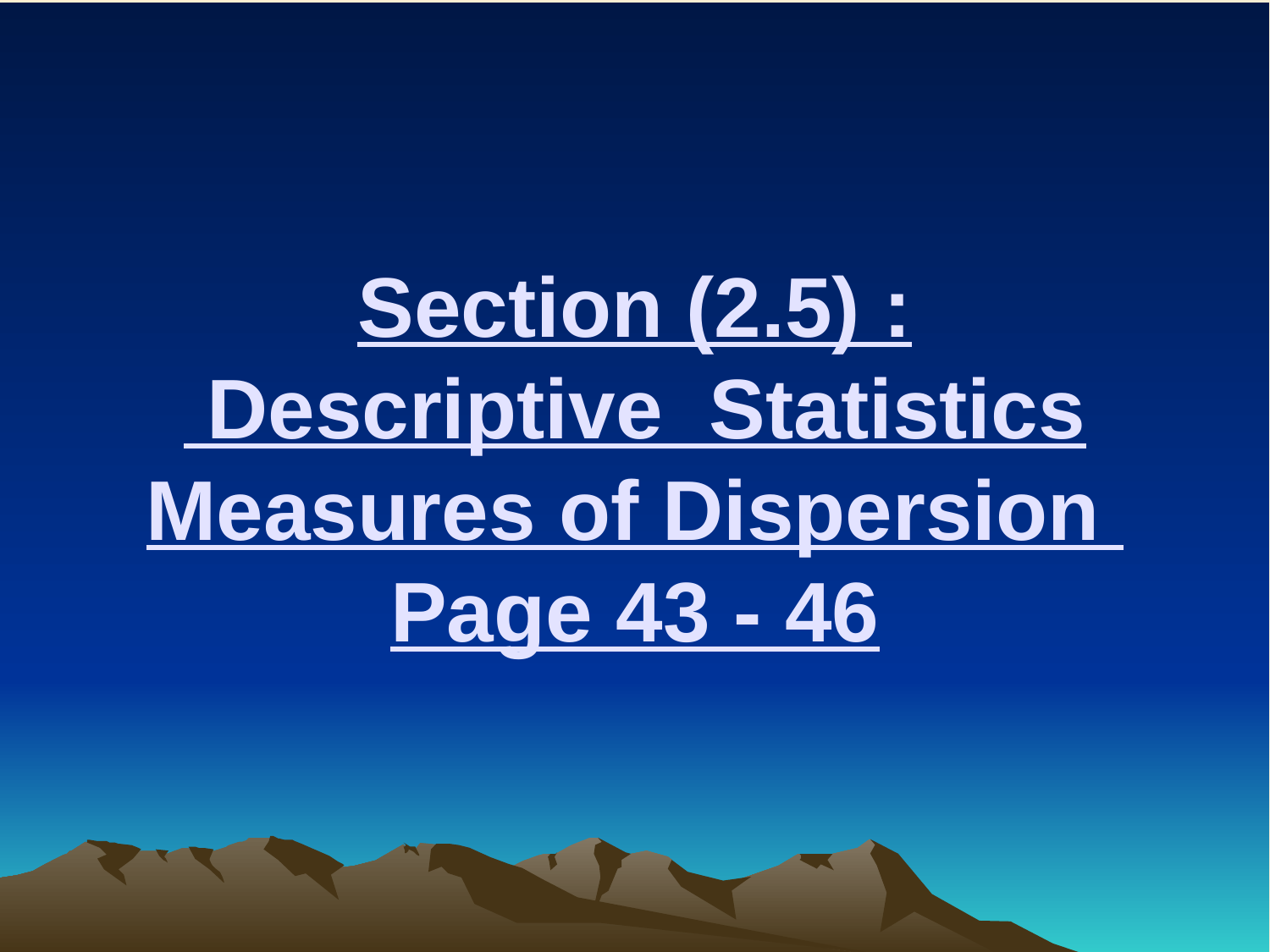

# Section (2.5) : Descriptive  Statistics Measures of Dispersion Page 43 - 46